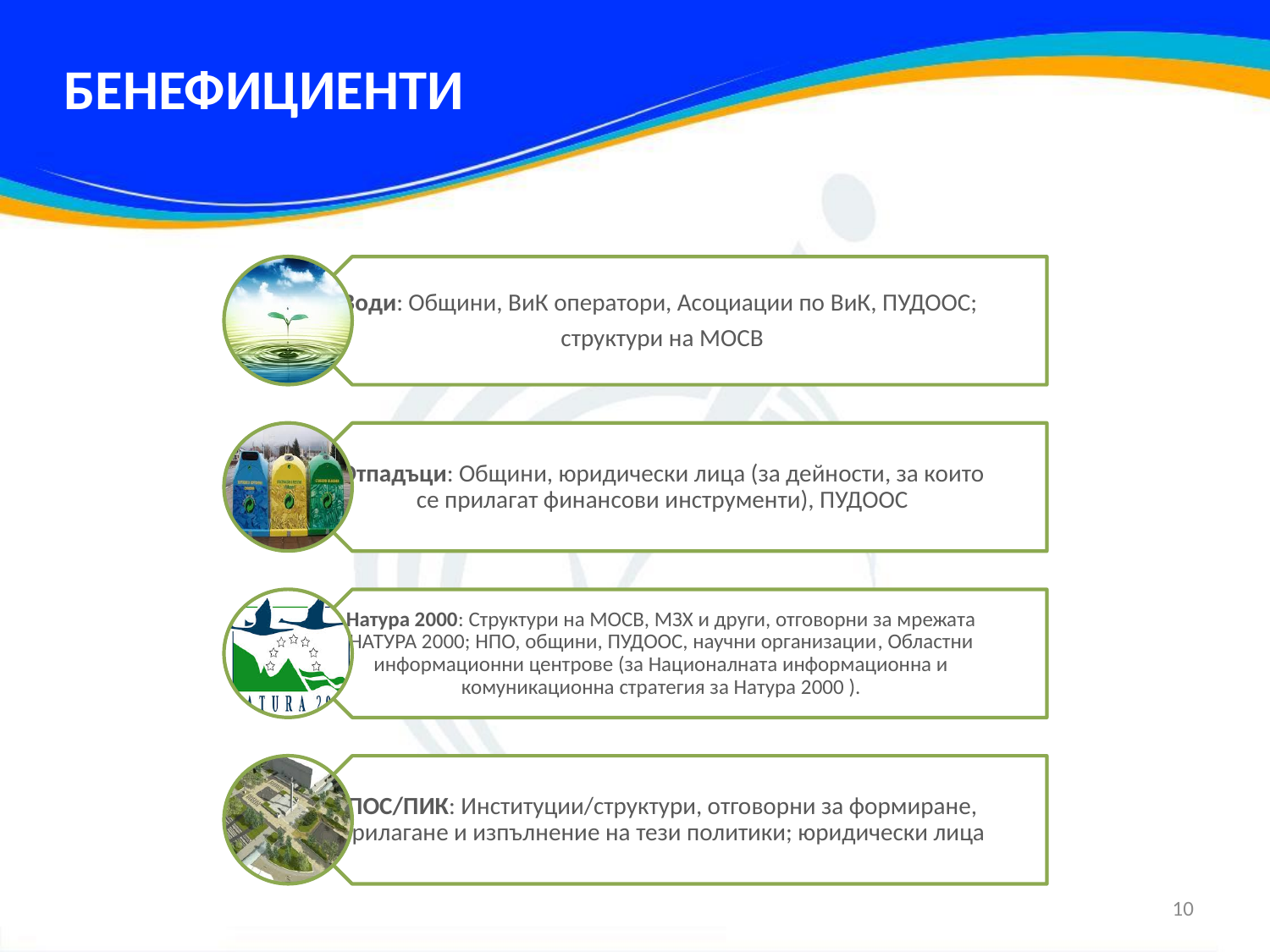

# БЕНЕФИЦИЕНТИ
Води: Общини, ВиК оператори, Асоциации по ВиК, ПУДООС;
структури на МОСВ
Отпадъци: Общини, юридически лица (за дейности, за които се прилагат финансови инструменти), ПУДООС
Натура 2000: Структури на МОСВ, МЗХ и други, отговорни за мрежата НАТУРА 2000; НПО, общини, ПУДООС, научни организации, Областни информационни центрове (за Националната информационна и комуникационна стратегия за Натура 2000 ).
ПОС/ПИК: Институции/структури, отговорни за формиране, прилагане и изпълнение на тези политики; юридически лица
10